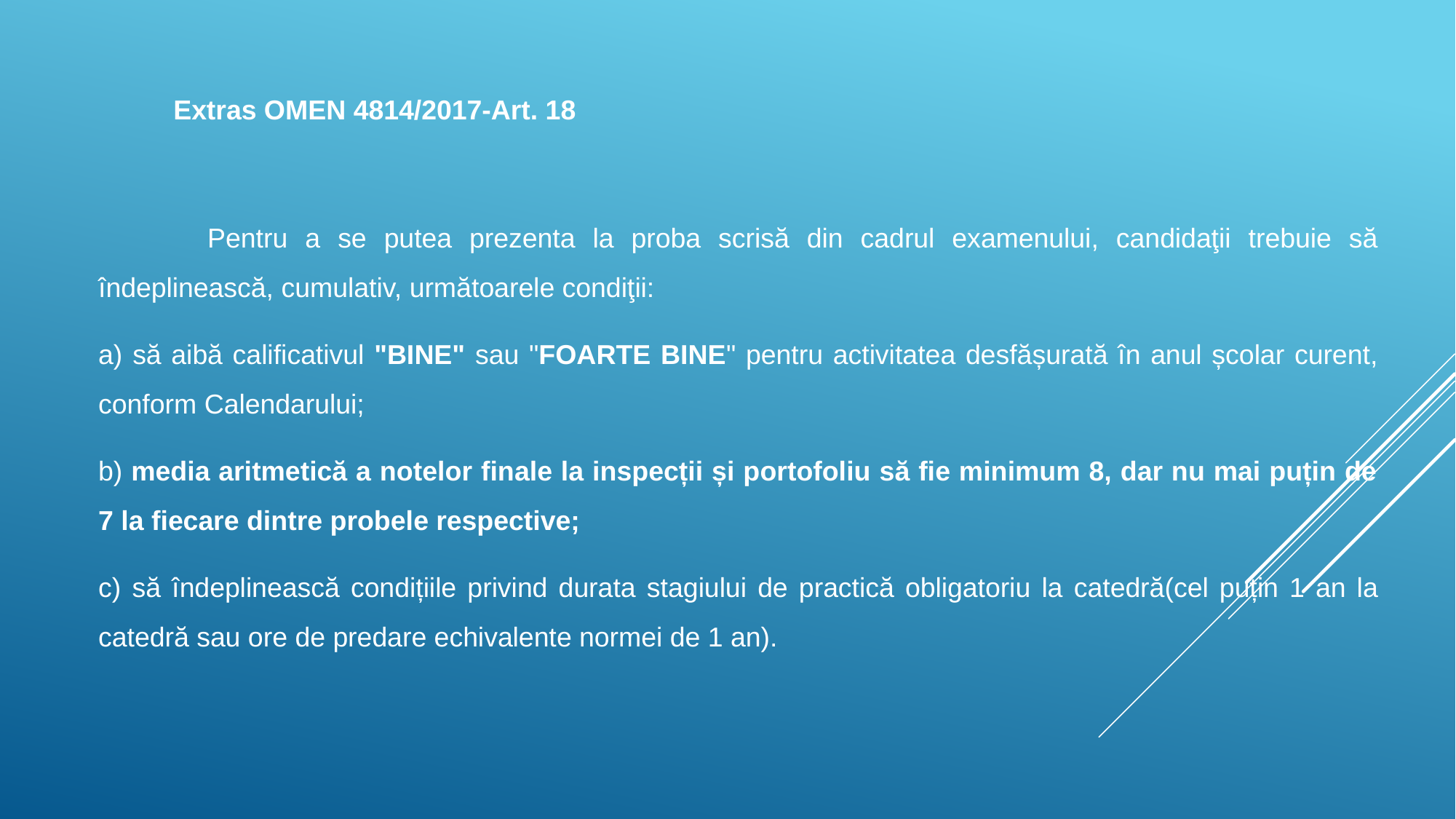

Extras OMEN 4814/2017-Art. 18
	Pentru a se putea prezenta la proba scrisă din cadrul examenului, candidaţii trebuie să îndeplinească, cumulativ, următoarele condiţii:
a) să aibă calificativul "BINE" sau "FOARTE BINE" pentru activitatea desfășurată în anul școlar curent, conform Calendarului;
b) media aritmetică a notelor finale la inspecții și portofoliu să fie minimum 8, dar nu mai puțin de 7 la fiecare dintre probele respective;
c) să îndeplinească condițiile privind durata stagiului de practică obligatoriu la catedră(cel puțin 1 an la catedră sau ore de predare echivalente normei de 1 an).